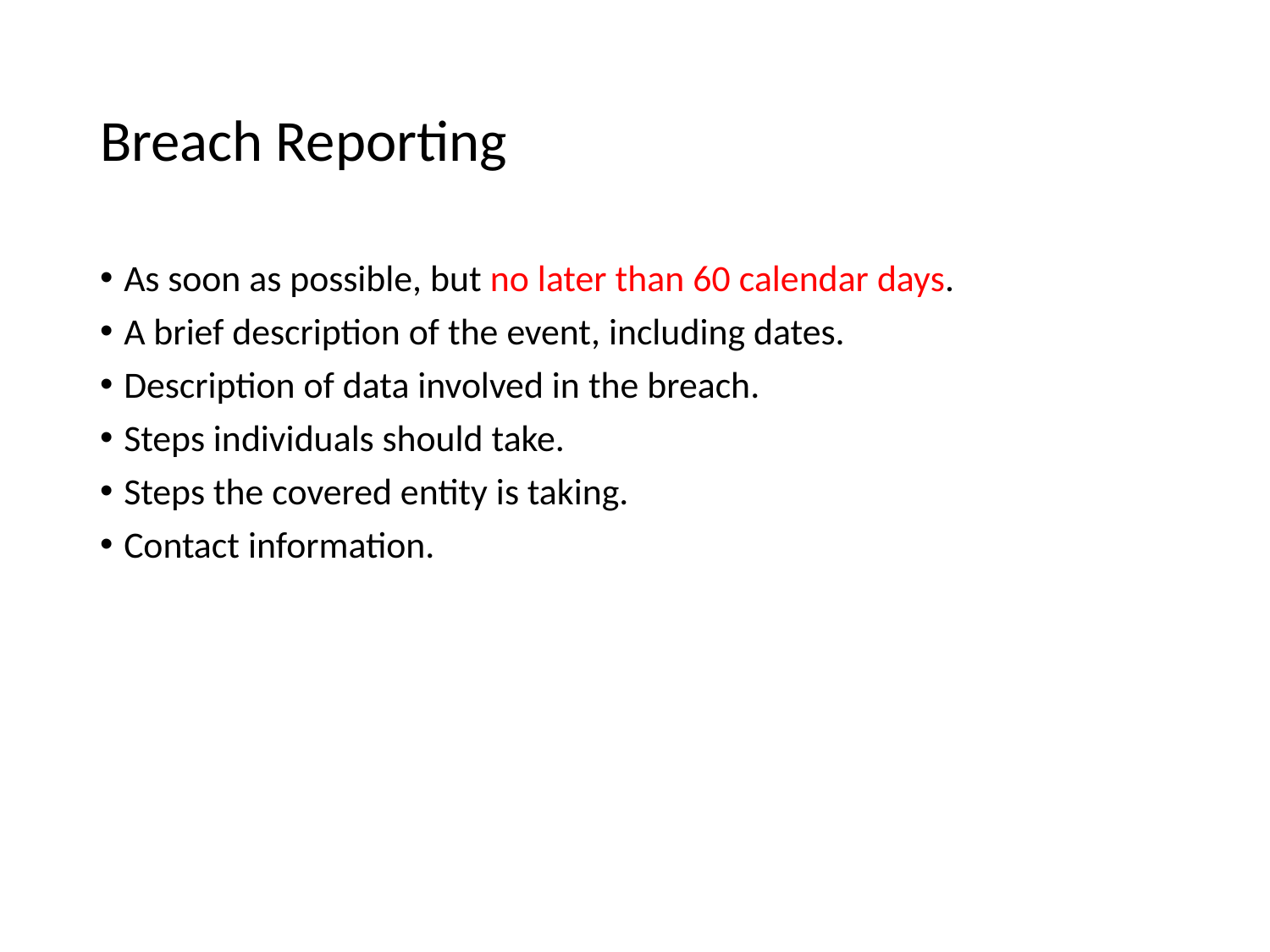

# Breach Reporting
As soon as possible, but no later than 60 calendar days.
A brief description of the event, including dates.
Description of data involved in the breach.
Steps individuals should take.
Steps the covered entity is taking.
Contact information.